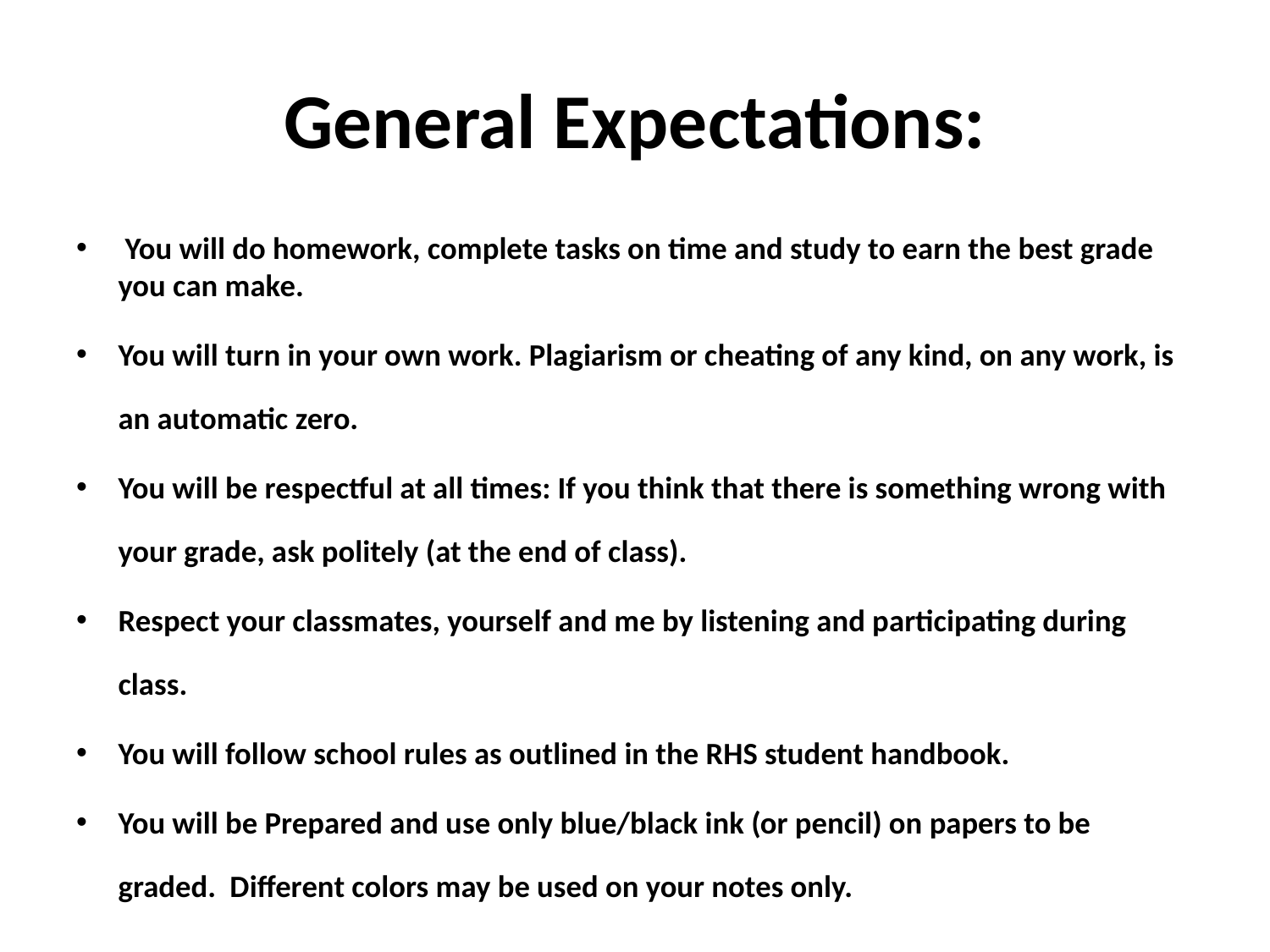

# General Expectations:
 You will do homework, complete tasks on time and study to earn the best grade you can make.
You will turn in your own work. Plagiarism or cheating of any kind, on any work, is an automatic zero.
You will be respectful at all times: If you think that there is something wrong with your grade, ask politely (at the end of class).
Respect your classmates, yourself and me by listening and participating during class.
You will follow school rules as outlined in the RHS student handbook.
You will be Prepared and use only blue/black ink (or pencil) on papers to be graded.  Different colors may be used on your notes only.